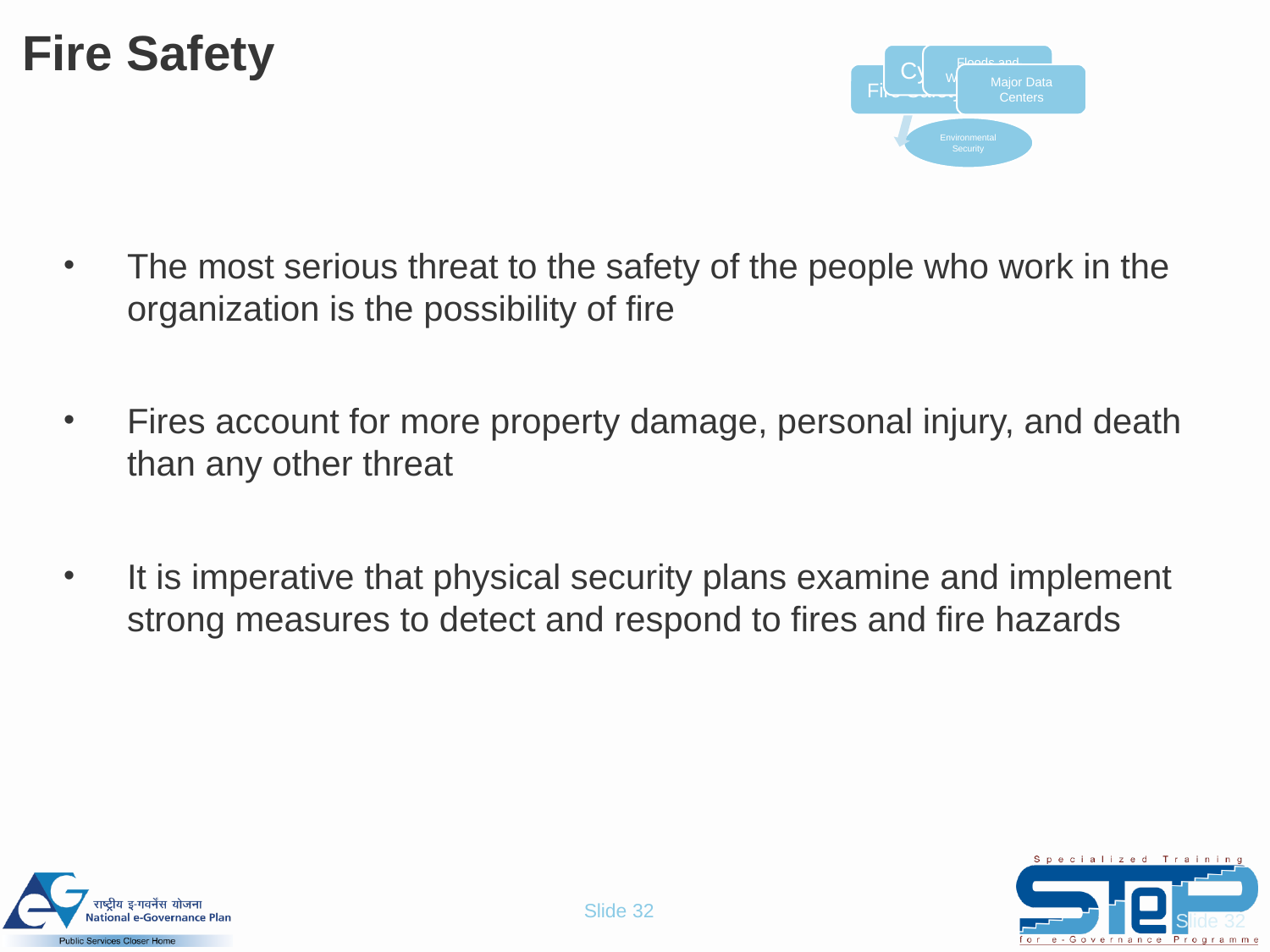

# Fire Safety
Environmental Security
Fire Safety
Cyclones
The most serious threat to the safety of the people who work in the organization is the possibility of fire

Fires account for more property damage, personal injury, and death than any other threat

It is imperative that physical security plans examine and implement strong measures to detect and respond to fires and fire hazards
 Slide 32